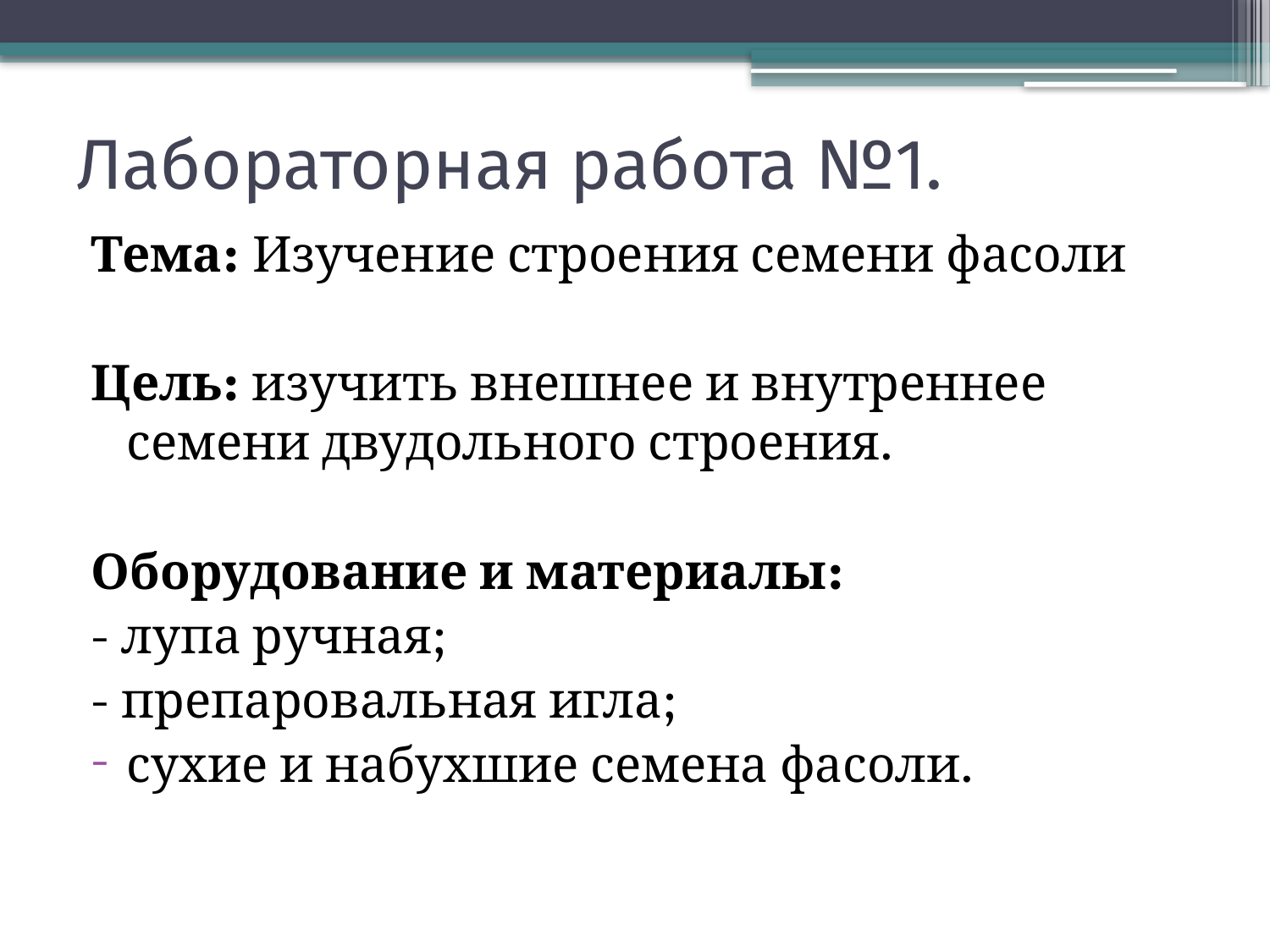

# Лабораторная работа №1.
Тема: Изучение строения семени фасоли

Цель: изучить внешнее и внутреннее семени двудольного строения.

Оборудование и материалы:
- лупа ручная;
- препаровальная игла;
сухие и набухшие семена фасоли.